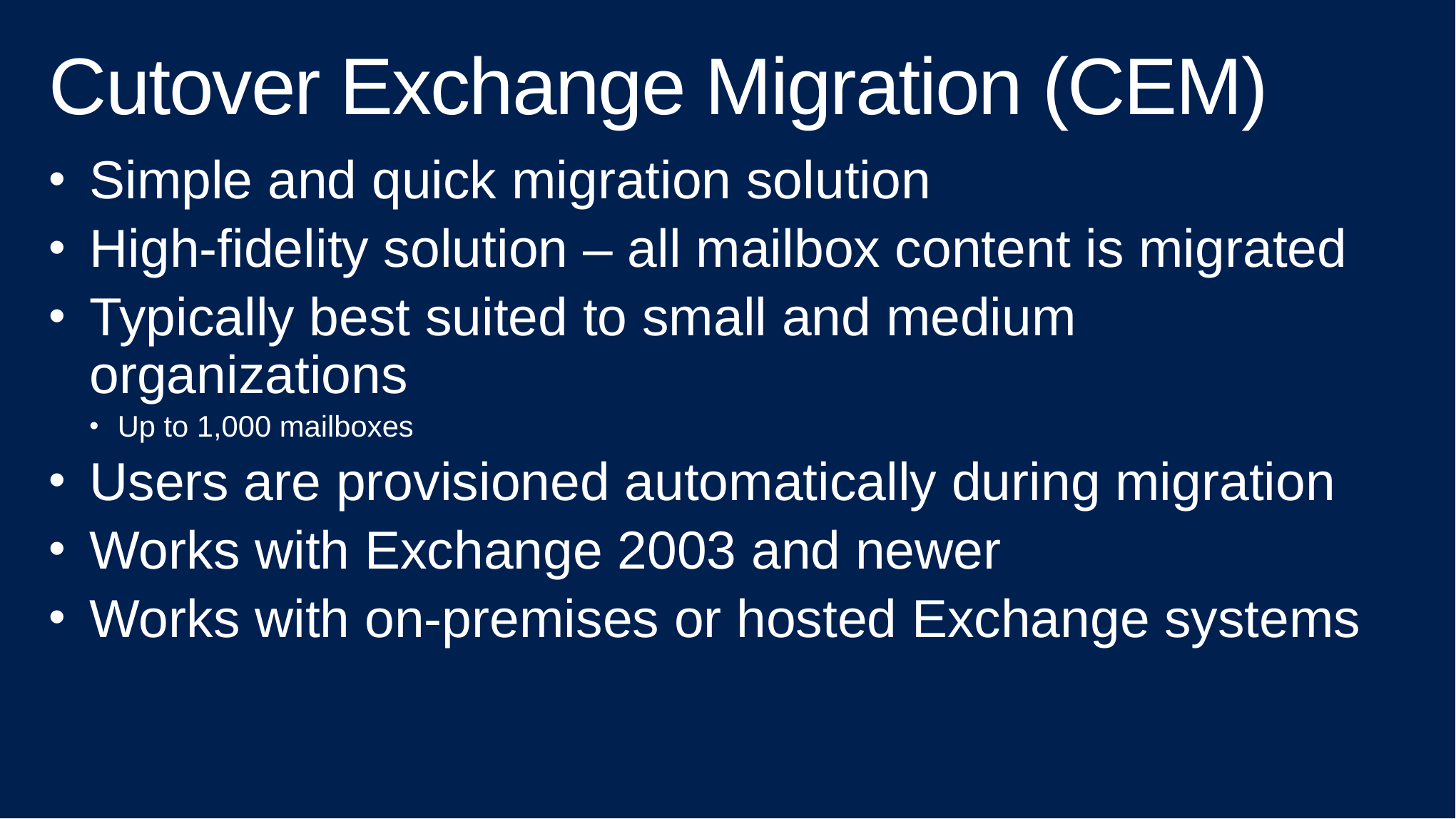

# Cutover Exchange Migration (CEM)
Simple and quick migration solution
High-fidelity solution – all mailbox content is migrated
Typically best suited to small and medium organizations
Up to 1,000 mailboxes
Users are provisioned automatically during migration
Works with Exchange 2003 and newer
Works with on-premises or hosted Exchange systems